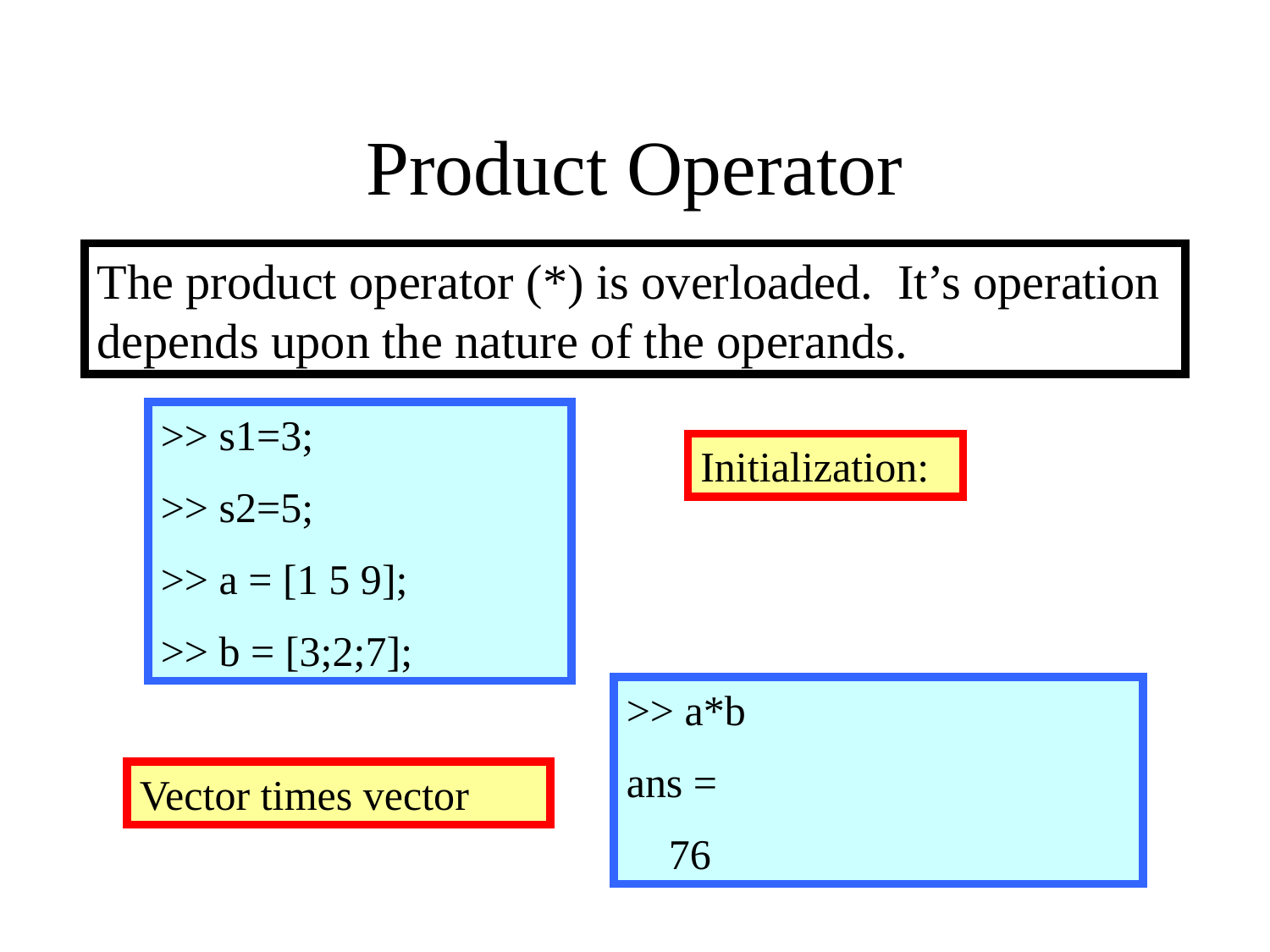

# Product Operator
The product operator (*) is overloaded.  It’s operation depends upon the nature of the operands.
>> s1=3;
>> s2=5;
>> a = [1 5 9];
>> b = [3;2;7];
Initialization:
>> a*b
ans =
    76
Vector times vector